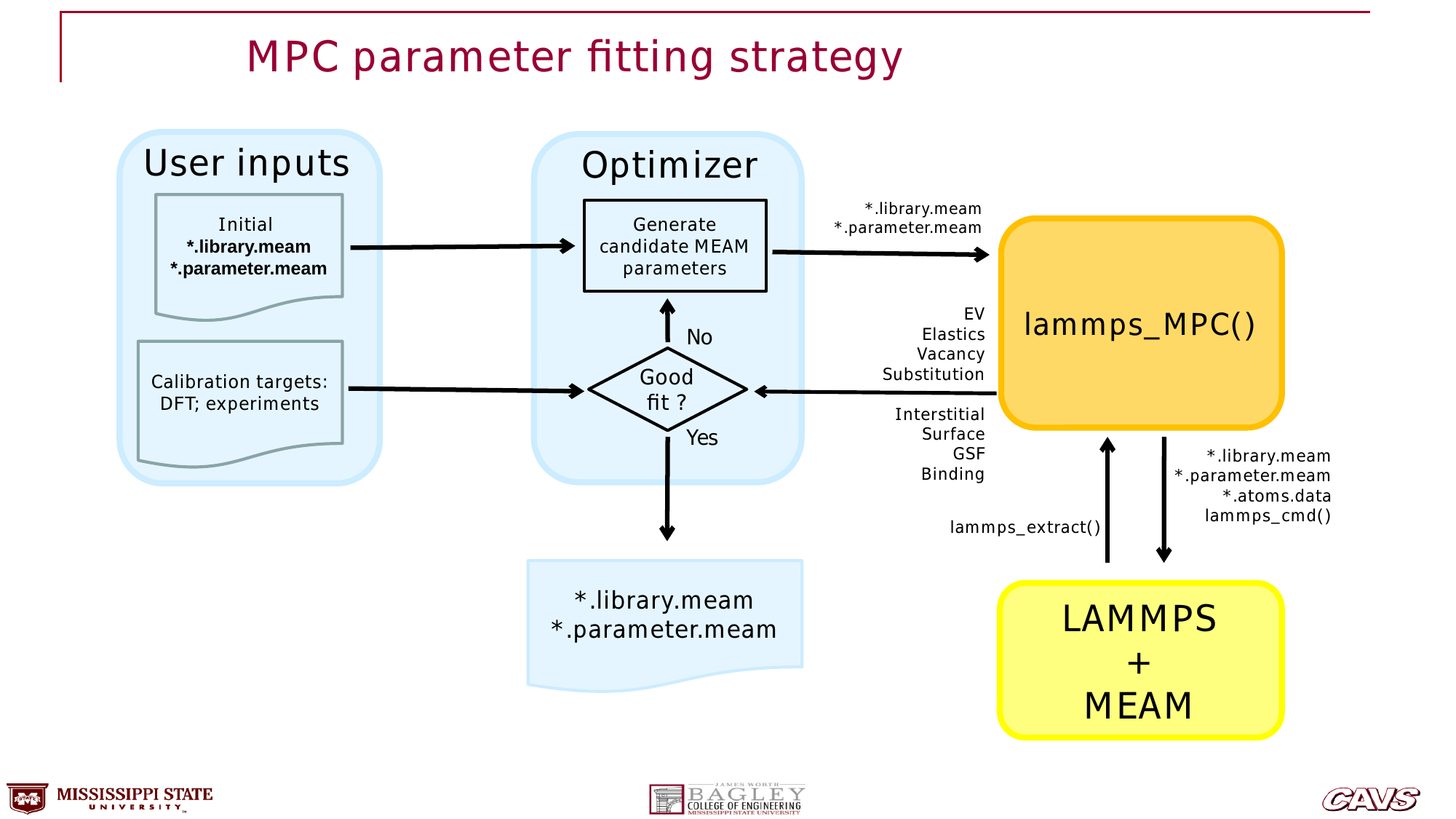

MPC parameter fitting strategy

User inputs
Optimizer
*.library.meam
*.parameter.meam
Initial
*.library.meam
*.parameter.meam
Generate candidate MEAM parameters
lammps_MPC()
EV
Elastics
Vacancy
Substitution

Interstitial
Surface
GSF
Binding
No
Calibration targets:
DFT; experiments
Good
fit ?
Yes
*.library.meam
*.parameter.meam
*.atoms.data
lammps_cmd()
lammps_extract()
*.library.meam
*.parameter.meam
LAMMPS
+
MEAM